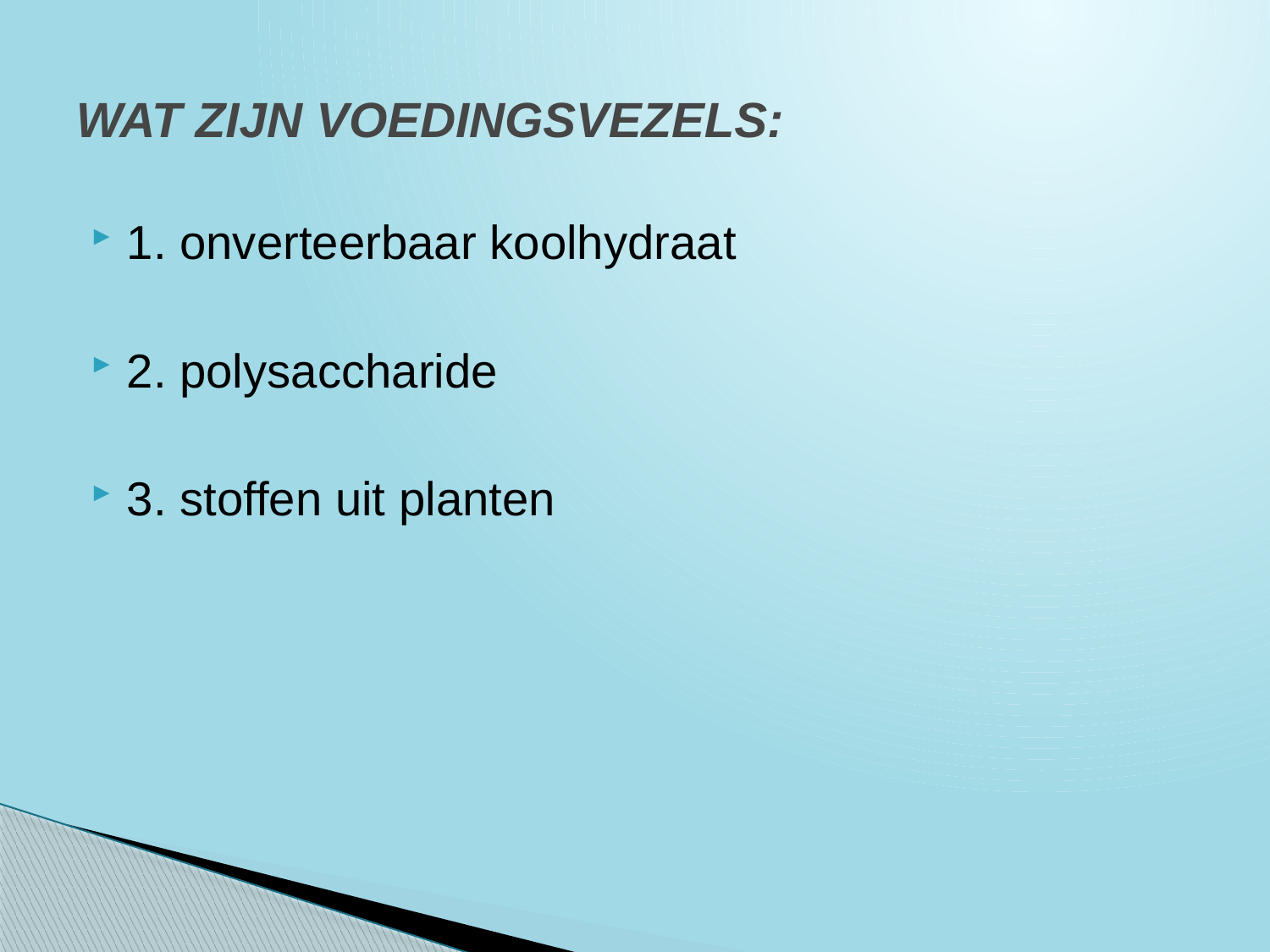

# WAT ZIJN VOEDINGSVEZELS:
1. onverteerbaar koolhydraat

2. polysaccharide

3. stoffen uit planten